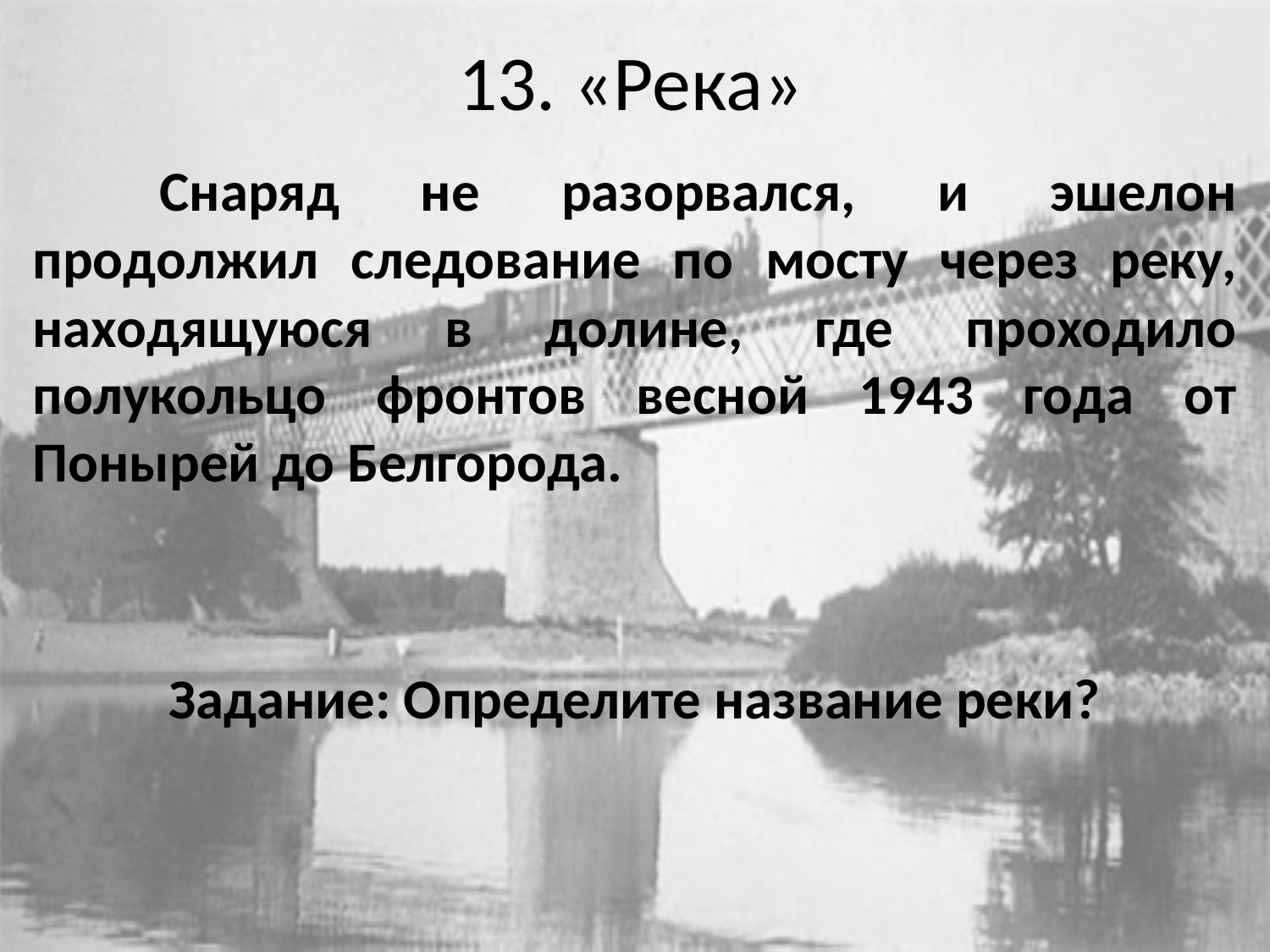

# 13. «Река»
	Снаряд не разорвался, и эшелон продолжил следование по мосту через реку, находящуюся в долине, где проходило полукольцо фронтов весной 1943 года от Понырей до Белгорода.

Задание: Определите название реки?